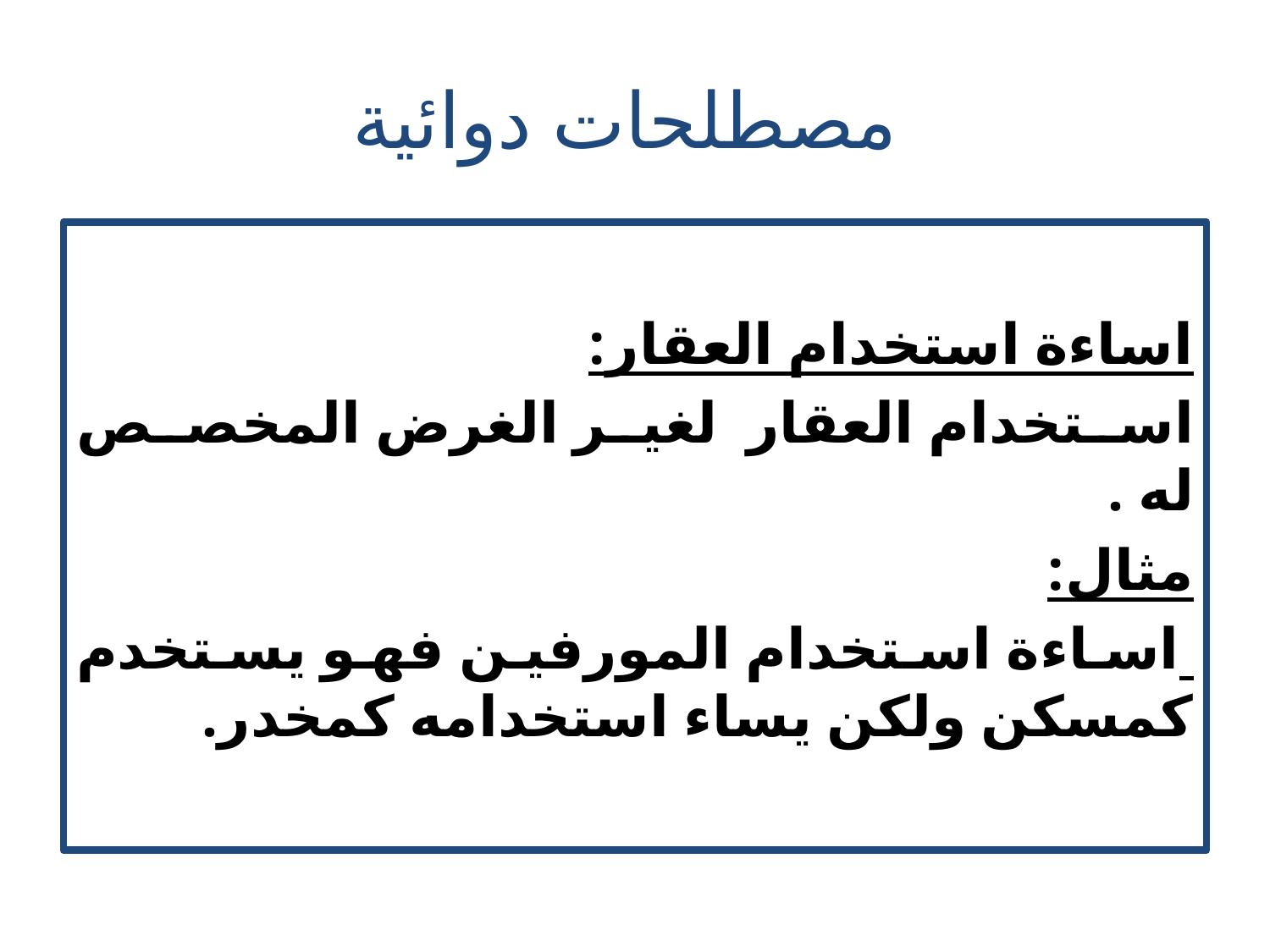

# مصطلحات دوائية

اساءة استخدام العقار:
استخدام العقار  لغير الغرض المخصص له .
مثال:
 اساءة استخدام المورفين فهو يستخدم كمسكن ولكن يساء استخدامه كمخدر.